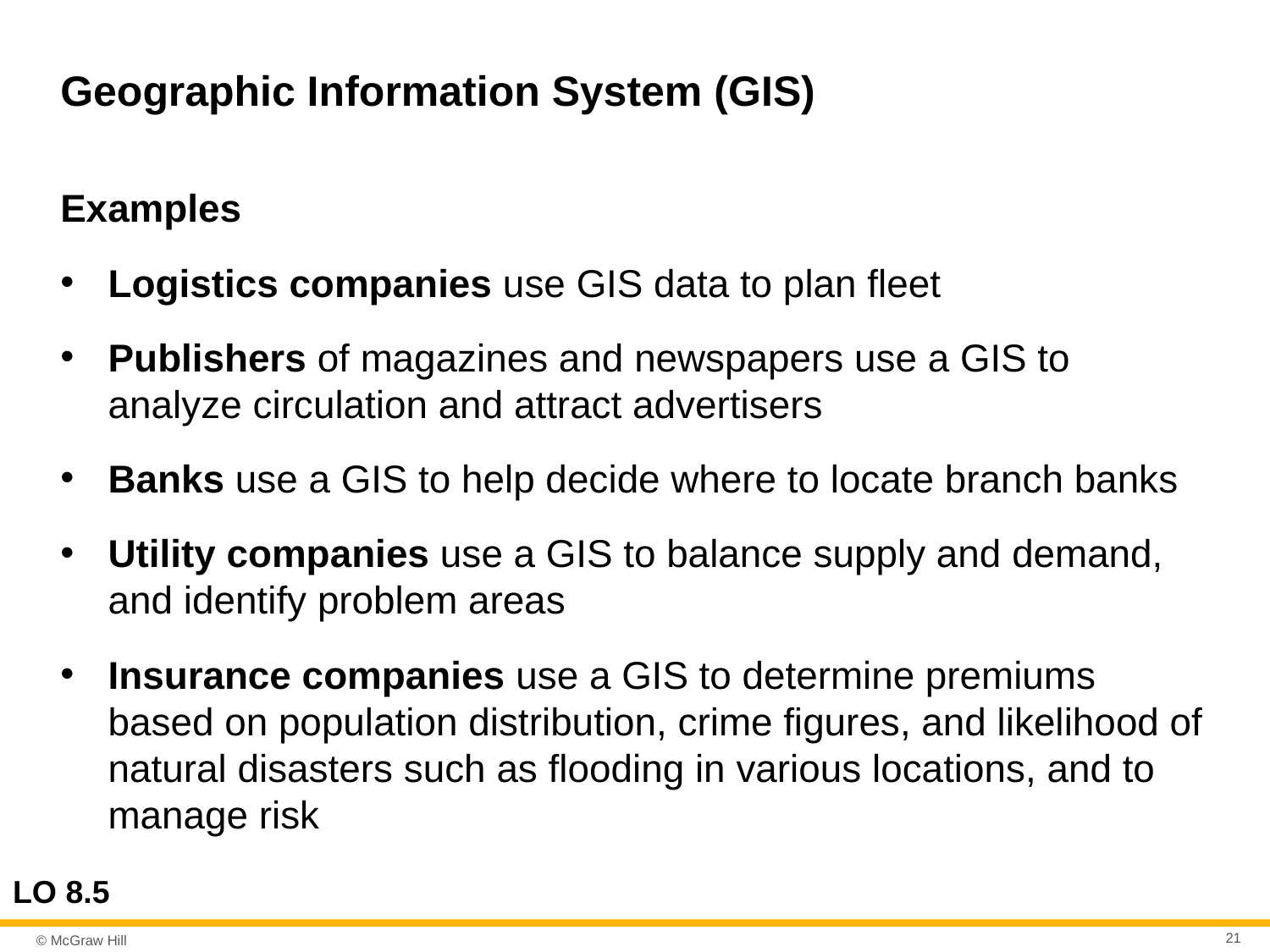

# Geographic Information System (GIS)
Examples
Logistics companies use GIS data to plan fleet
Publishers of magazines and newspapers use a GIS to analyze circulation and attract advertisers
Banks use a GIS to help decide where to locate branch banks
Utility companies use a GIS to balance supply and demand, and identify problem areas
Insurance companies use a GIS to determine premiums based on population distribution, crime figures, and likelihood of natural disasters such as flooding in various locations, and to manage risk
LO 8.5